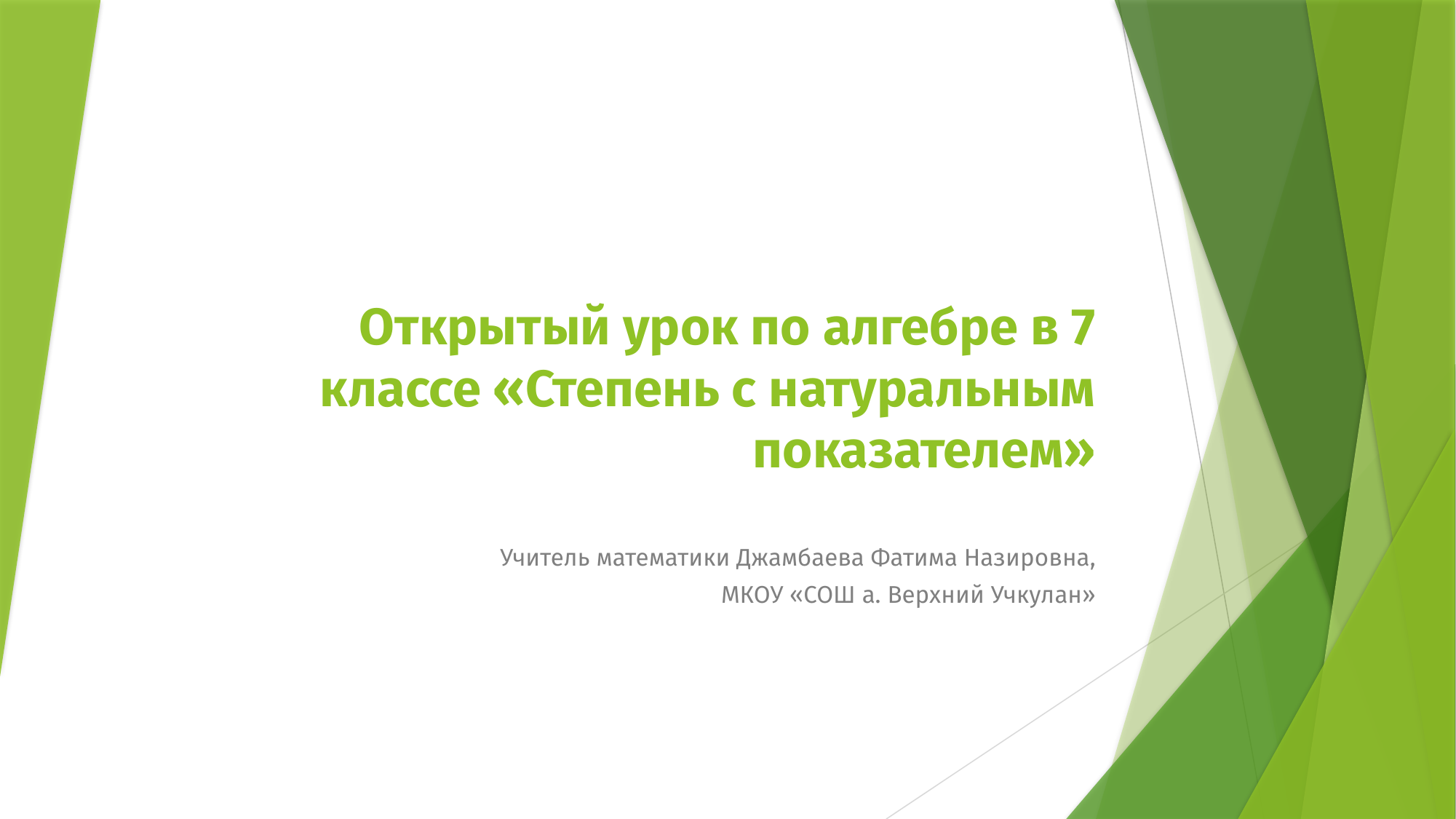

# Открытый урок по алгебре в 7 классе «Степень с натуральным показателем»

Учитель математики Джамбаева Фатима Назировна,
МКОУ «СОШ а. Верхний Учкулан»